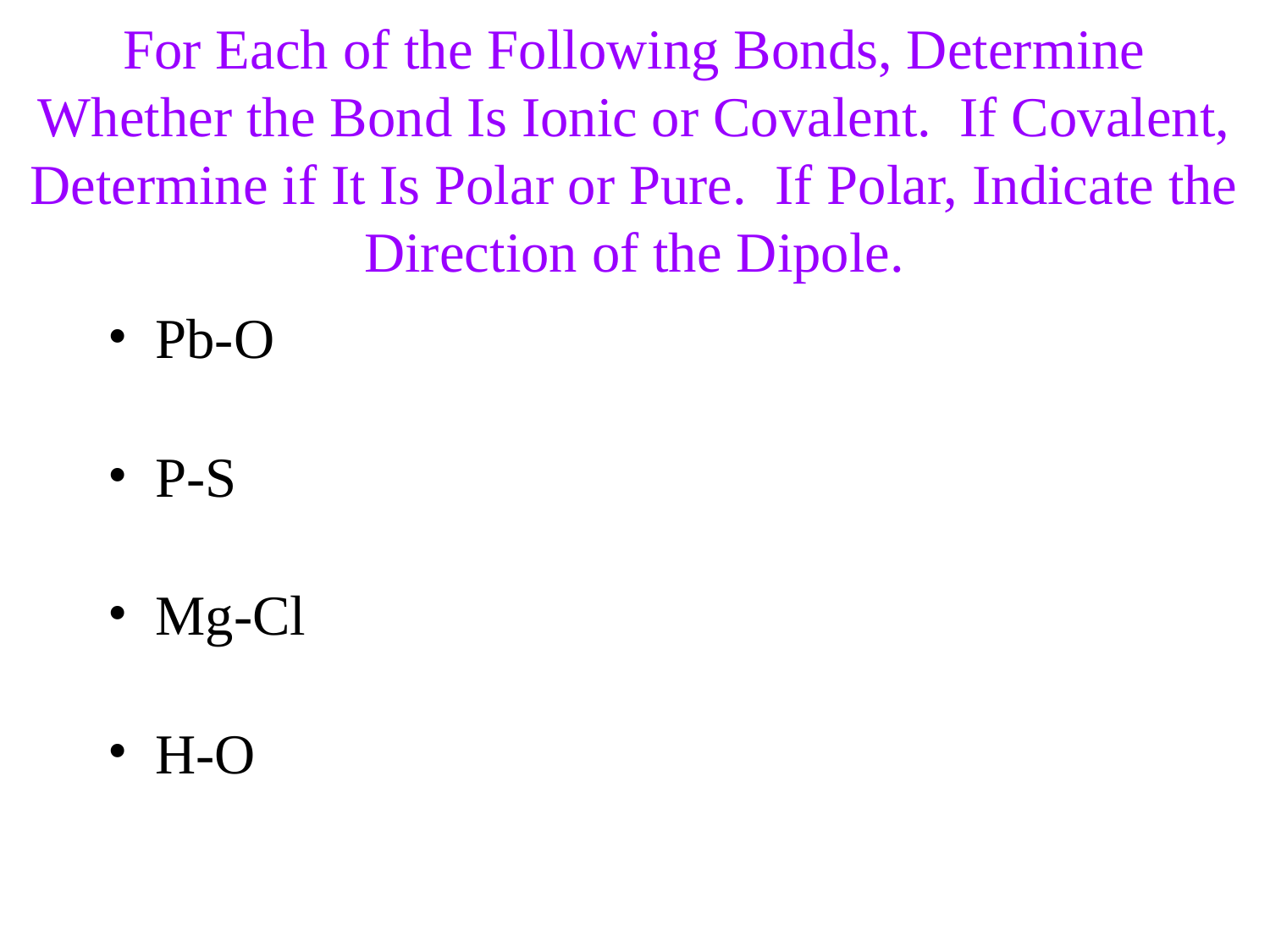

For Each of the Following Bonds, Determine Whether the Bond Is Ionic or Covalent.  If Covalent, Determine if It Is Polar or Pure.  If Polar, Indicate the Direction of the Dipole.
Pb-O
P-S
Mg-Cl
H-O